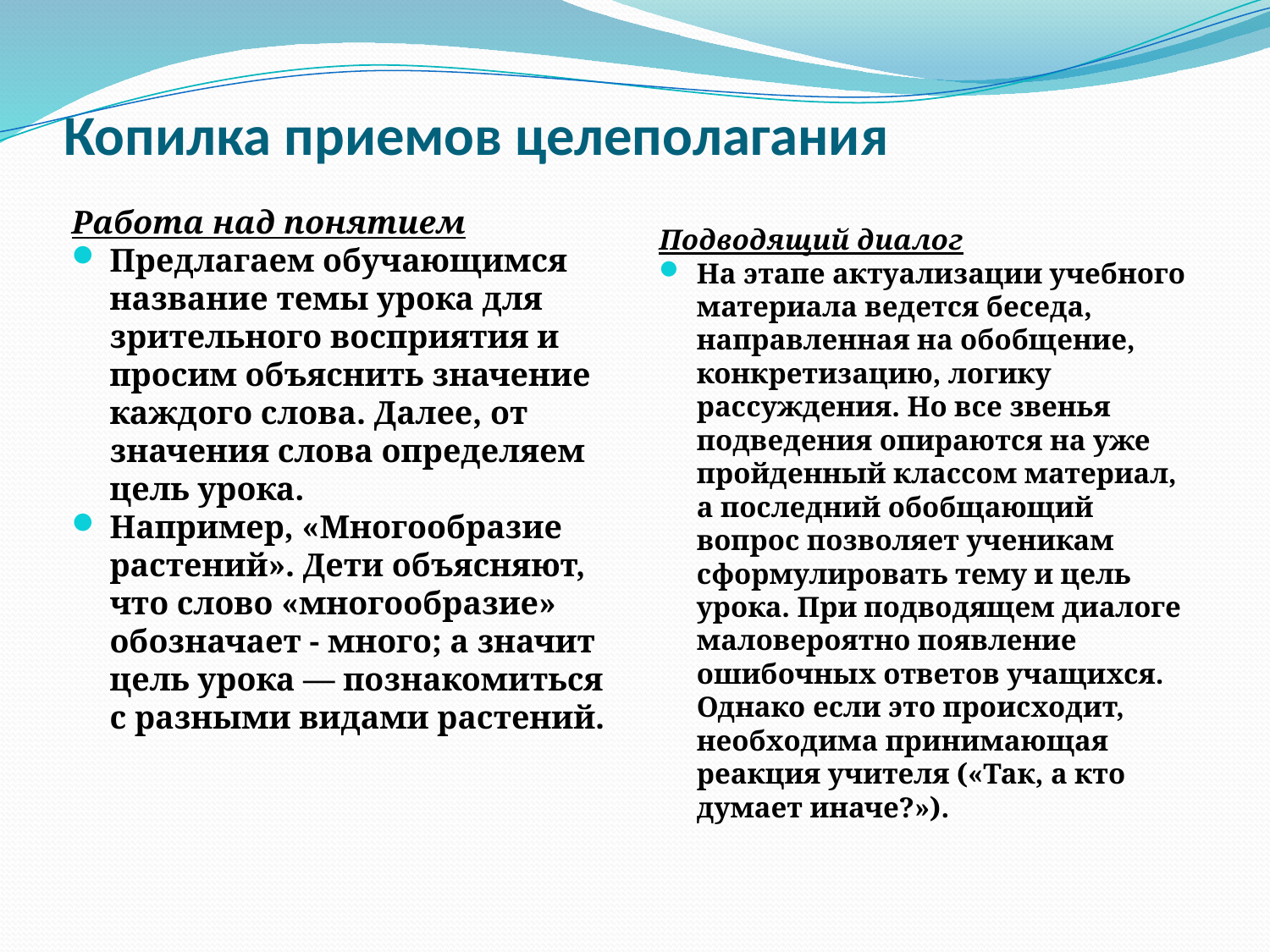

# Копилка приемов целеполагания
Работа над понятием
Предлагаем обучающимся название темы урока для зрительного восприятия и просим объяснить значение каждого слова. Далее, от значения слова определяем цель урока.
Например, «Многообразие растений». Дети объясняют, что слово «многообразие» обозначает - много; а значит цель урока — познакомиться с разными видами растений.

Подводящий диалог
На этапе актуализации учебного материала ведется беседа, направленная на обобщение, конкретизацию, логику рассуждения. Но все звенья подведения опираются на уже пройденный классом материал, а последний обобщающий вопрос позволяет ученикам сформулировать тему и цель урока. При подводящем диалоге маловероятно появление ошибочных ответов учащихся. Однако если это происходит, необходима принимающая реакция учителя («Так, а кто думает иначе?»).